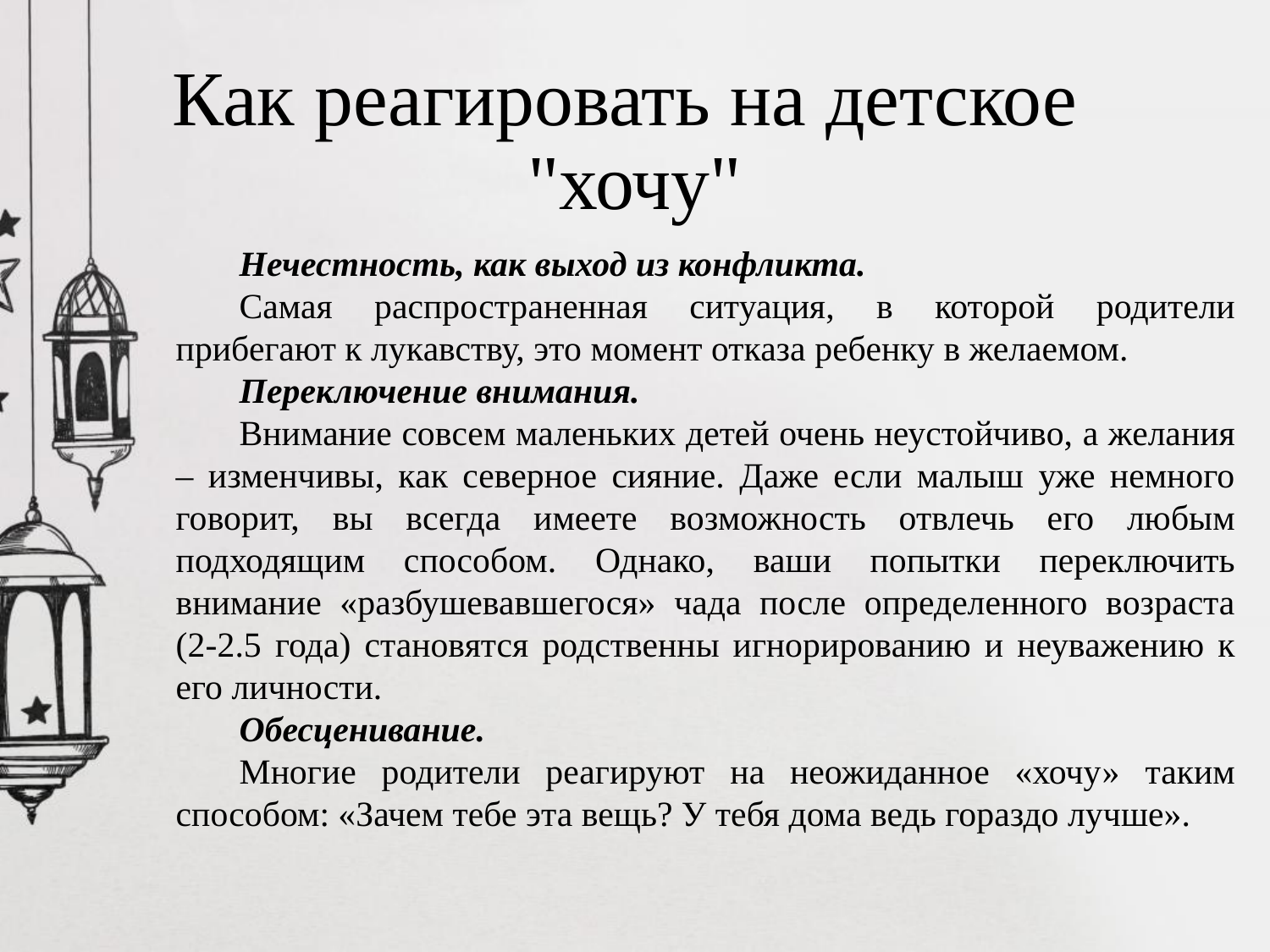

# Как реагировать на детское  "хочу"
Нечестность, как выход из конфликта.
Самая распространенная ситуация, в которой родители прибегают к лукавству, это момент отказа ребенку в желаемом.
Переключение внимания.
Внимание совсем маленьких детей очень неустойчиво, а желания – изменчивы, как северное сияние. Даже если малыш уже немного говорит, вы всегда имеете возможность отвлечь его любым подходящим способом. Однако, ваши попытки переключить внимание «разбушевавшегося» чада после определенного возраста (2-2.5 года) становятся родственны игнорированию и неуважению к его личности.
Обесценивание.
Многие родители реагируют на неожиданное «хочу» таким способом: «Зачем тебе эта вещь? У тебя дома ведь гораздо лучше».